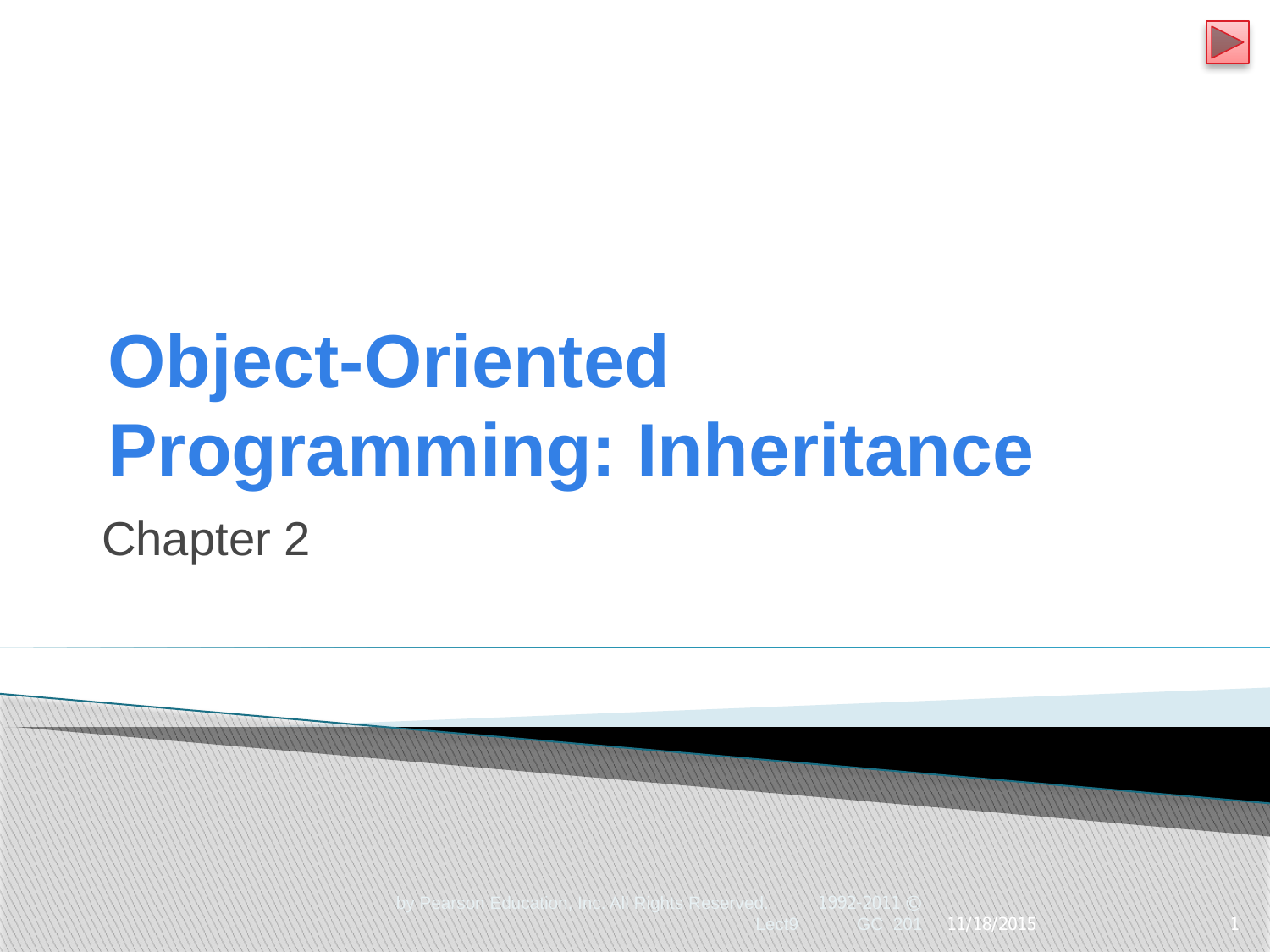

# Object-Oriented Programming: Inheritance
Chapter 2
© 1992-2011 by Pearson Education, Inc. All Rights Reserved.             Lect9            GC  201
11/18/2015
1